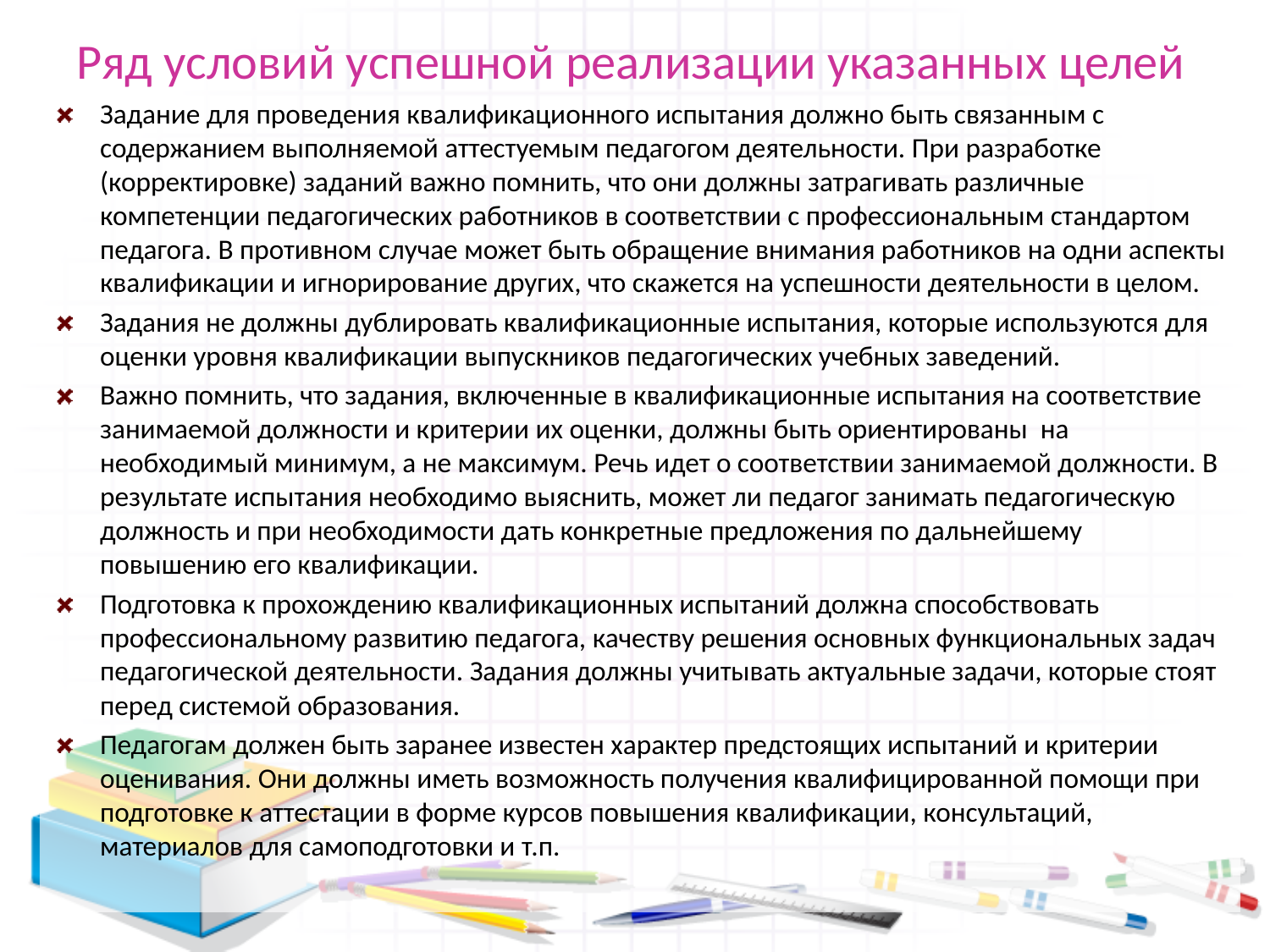

# Ряд условий успешной реализации указанных целей
Задание для проведения квалификационного испытания должно быть связанным с содержанием выполняемой аттестуемым педагогом деятельности. При разработке (корректировке) заданий важно помнить, что они должны затрагивать различные компетенции педагогических работников в соответствии с профессиональным стандартом педагога. В противном случае может быть обращение внимания работников на одни аспекты квалификации и игнорирование других, что скажется на успешности деятельности в целом.
Задания не должны дублировать квалификационные испытания, которые используются для оценки уровня квалификации выпускников педагогических учебных заведений.
Важно помнить, что задания, включенные в квалификационные испытания на соответствие занимаемой должности и критерии их оценки, должны быть ориентированы  на необходимый минимум, а не максимум. Речь идет о соответствии занимаемой должности. В результате испытания необходимо выяснить, может ли педагог занимать педагогическую должность и при необходимости дать конкретные предложения по дальнейшему повышению его квалификации.
Подготовка к прохождению квалификационных испытаний должна способствовать профессиональному развитию педагога, качеству решения основных функциональных задач педагогической деятельности. Задания должны учитывать актуальные задачи, которые стоят перед системой образования.
Педагогам должен быть заранее известен характер предстоящих испытаний и критерии оценивания. Они должны иметь возможность получения квалифицированной помощи при подготовке к аттестации в форме курсов повышения квалификации, консультаций, материалов для самоподготовки и т.п.